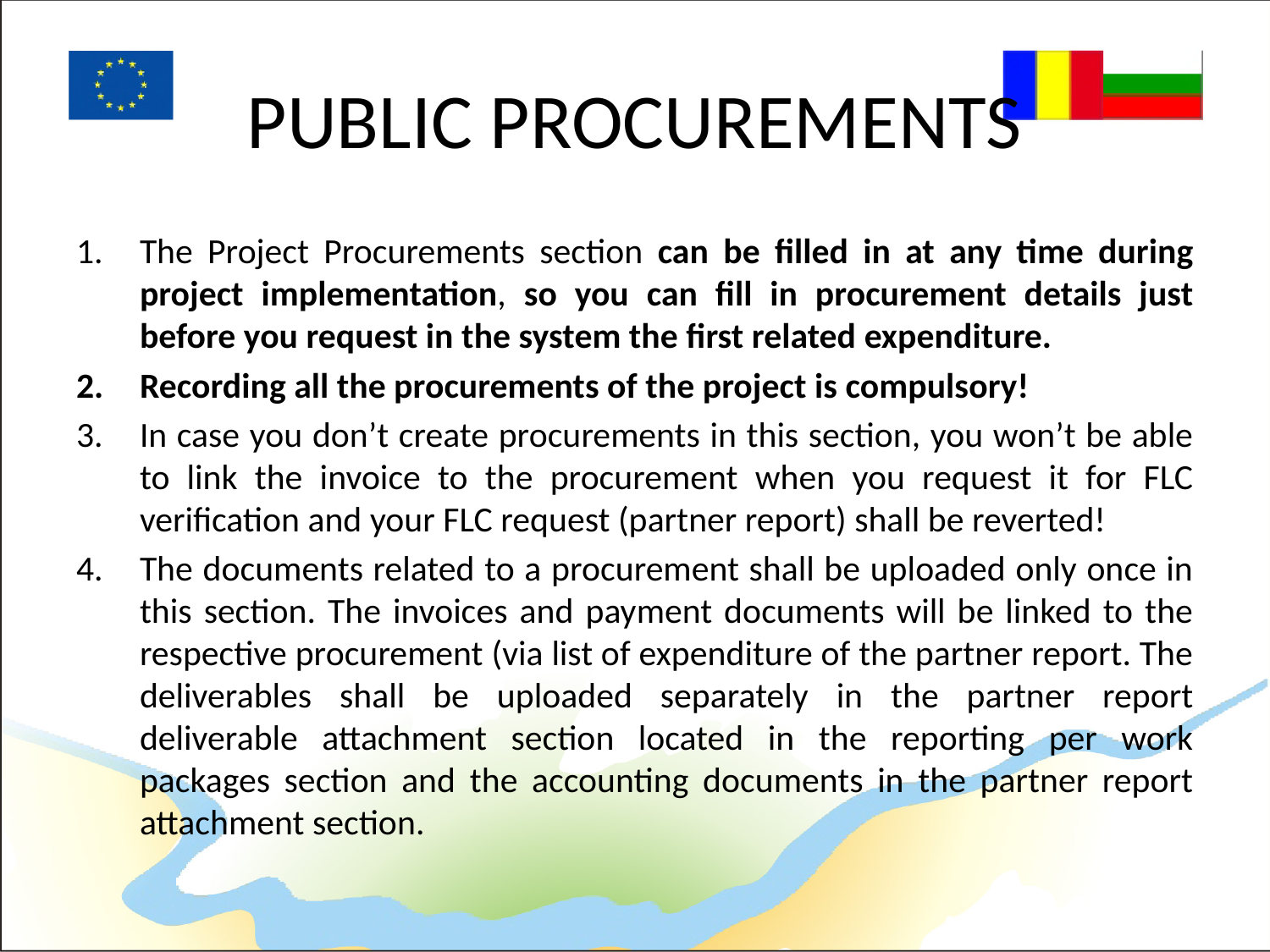

# PUBLIC PROCUREMENTS
The Project Procurements section can be filled in at any time during project implementation, so you can fill in procurement details just before you request in the system the first related expenditure.
Recording all the procurements of the project is compulsory!
In case you don’t create procurements in this section, you won’t be able to link the invoice to the procurement when you request it for FLC verification and your FLC request (partner report) shall be reverted!
The documents related to a procurement shall be uploaded only once in this section. The invoices and payment documents will be linked to the respective procurement (via list of expenditure of the partner report. The deliverables shall be uploaded separately in the partner report deliverable attachment section located in the reporting per work packages section and the accounting documents in the partner report attachment section.